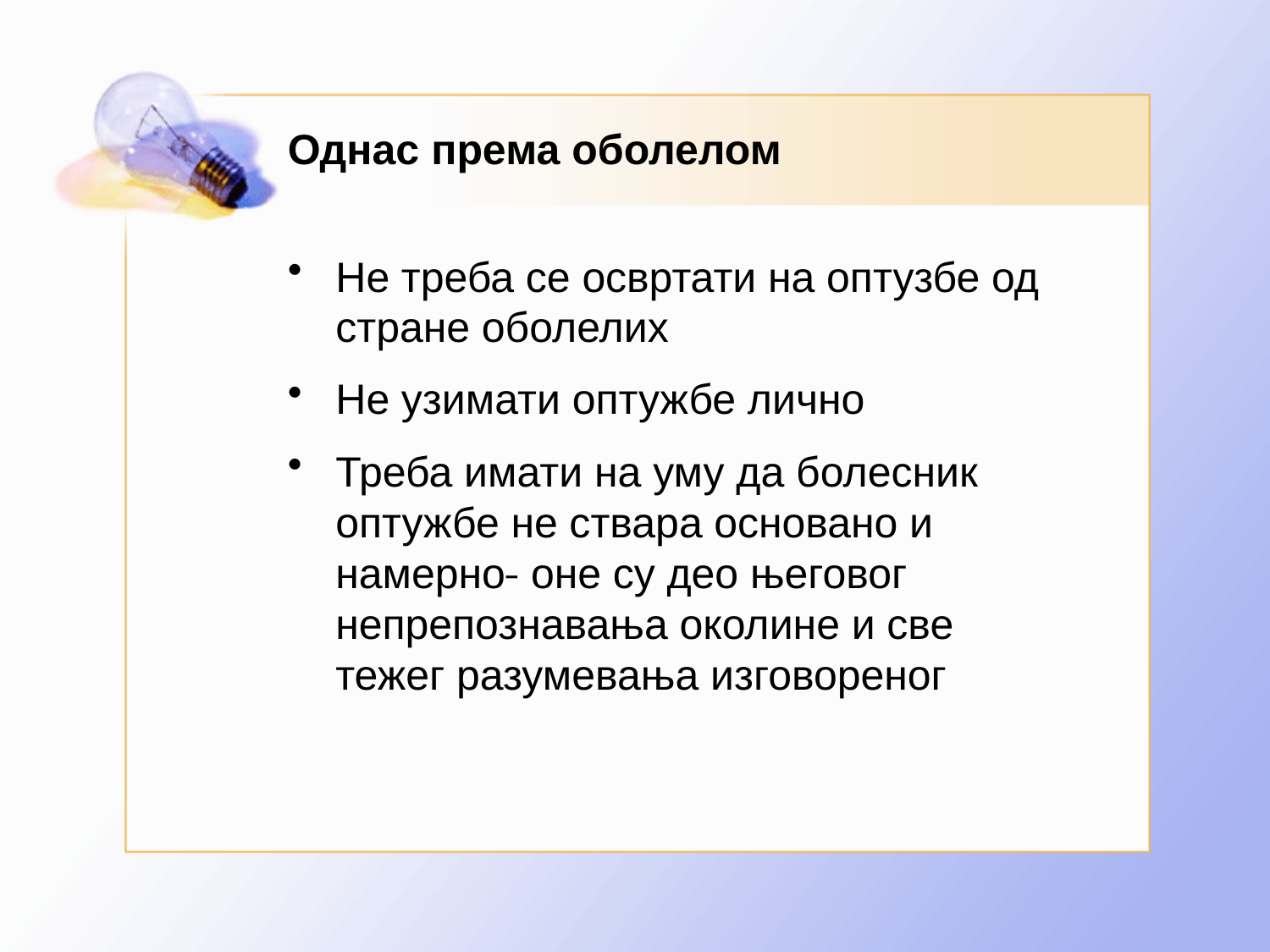

# Однас према оболелом
Не треба се освртати на оптузбе од стране оболелих
Не узимати оптужбе лично
Треба имати на уму да болесник оптужбе не ствара основано и намерно- оне су део његовог непрепознавања околине и све тежег разумевања изговореног